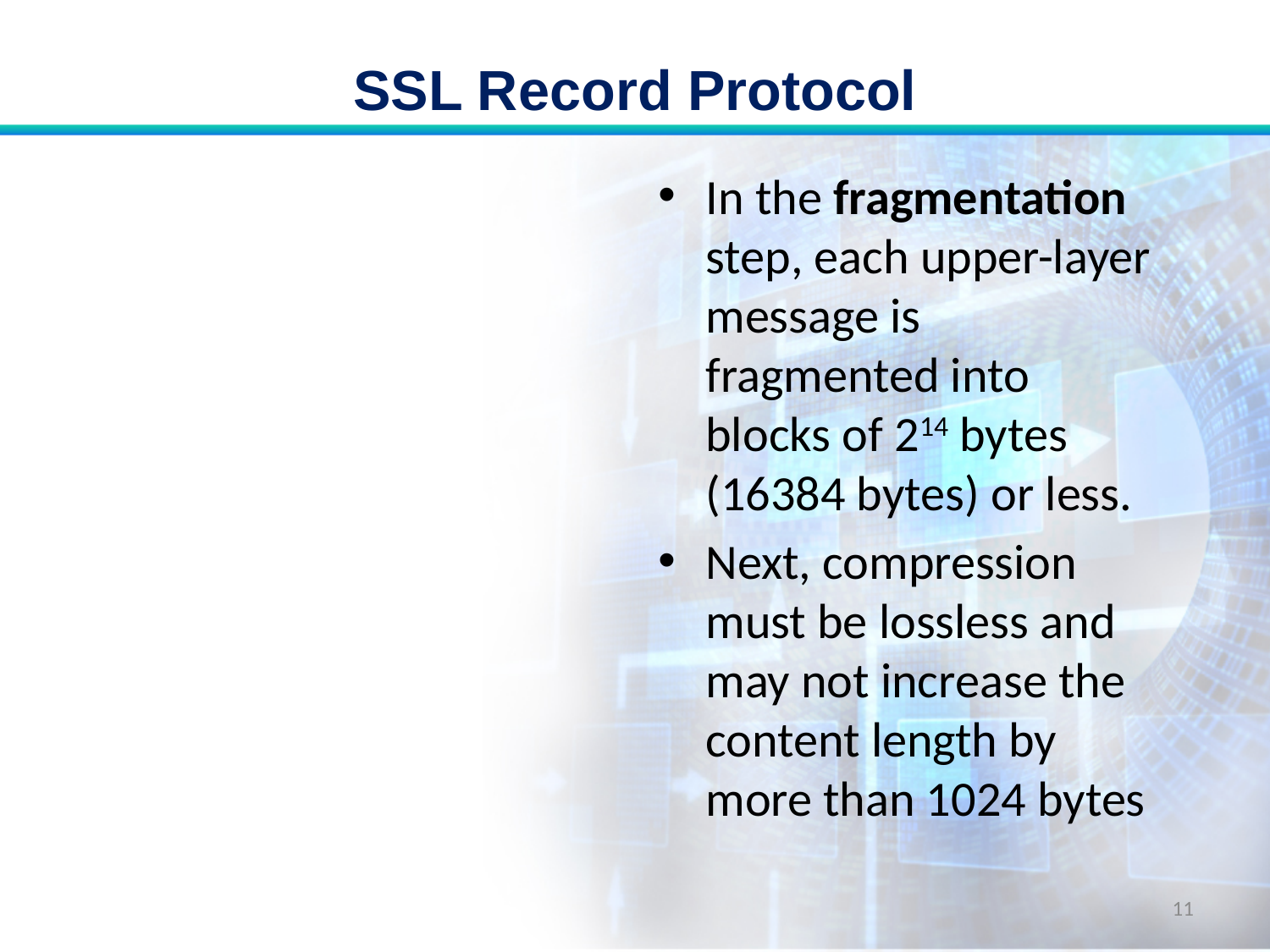

# SSL Record Protocol
In the fragmentation step, each upper-layer message is fragmented into blocks of 214 bytes (16384 bytes) or less.
Next, compression must be lossless and may not increase the content length by more than 1024 bytes
11